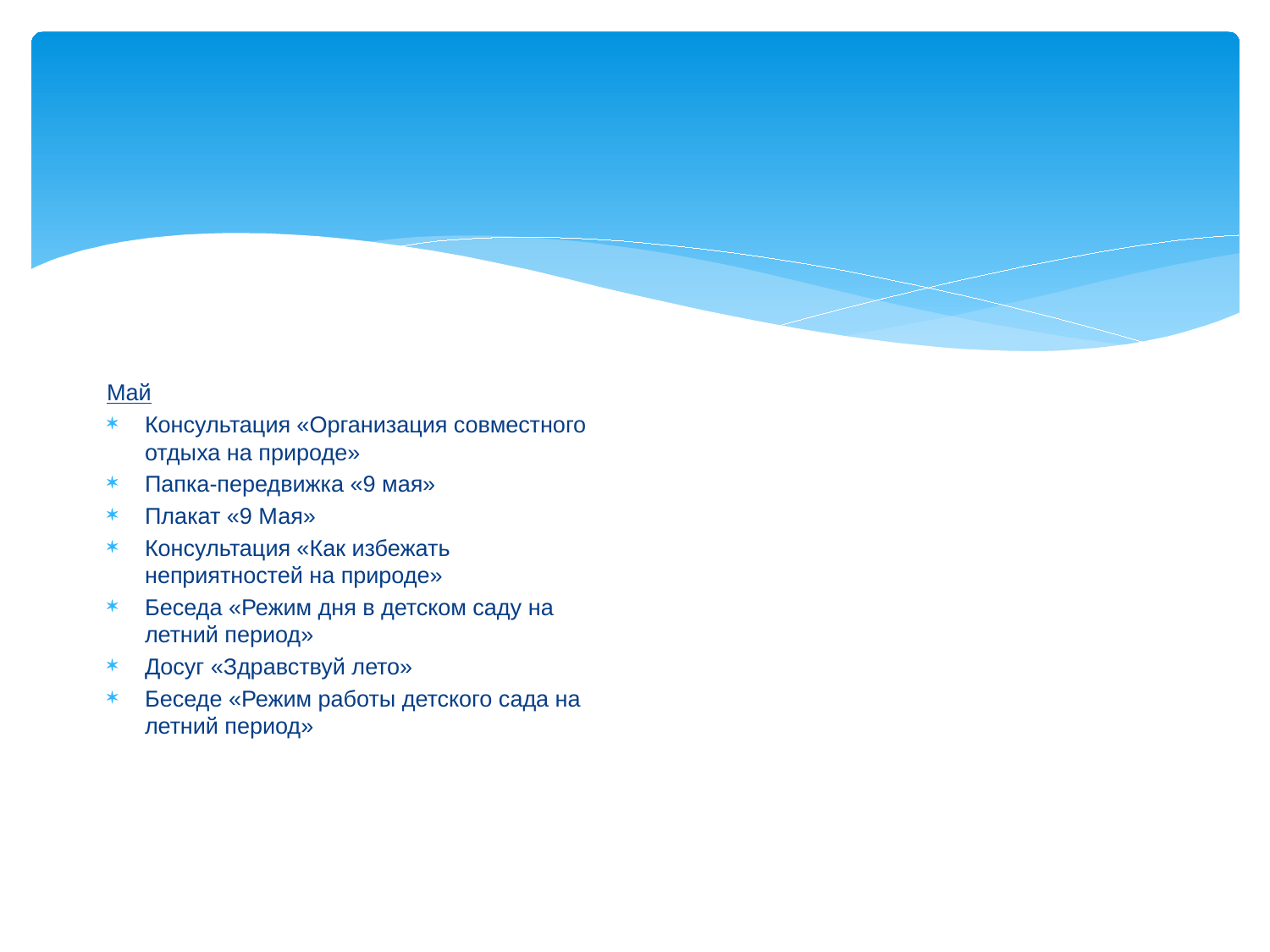

#
Май
Консультация «Организация совместного отдыха на природе»
Папка-передвижка «9 мая»
Плакат «9 Мая»
Консультация «Как избежать неприятностей на природе»
Беседа «Режим дня в детском саду на летний период»
Досуг «Здравствуй лето»
Беседе «Режим работы детского сада на летний период»